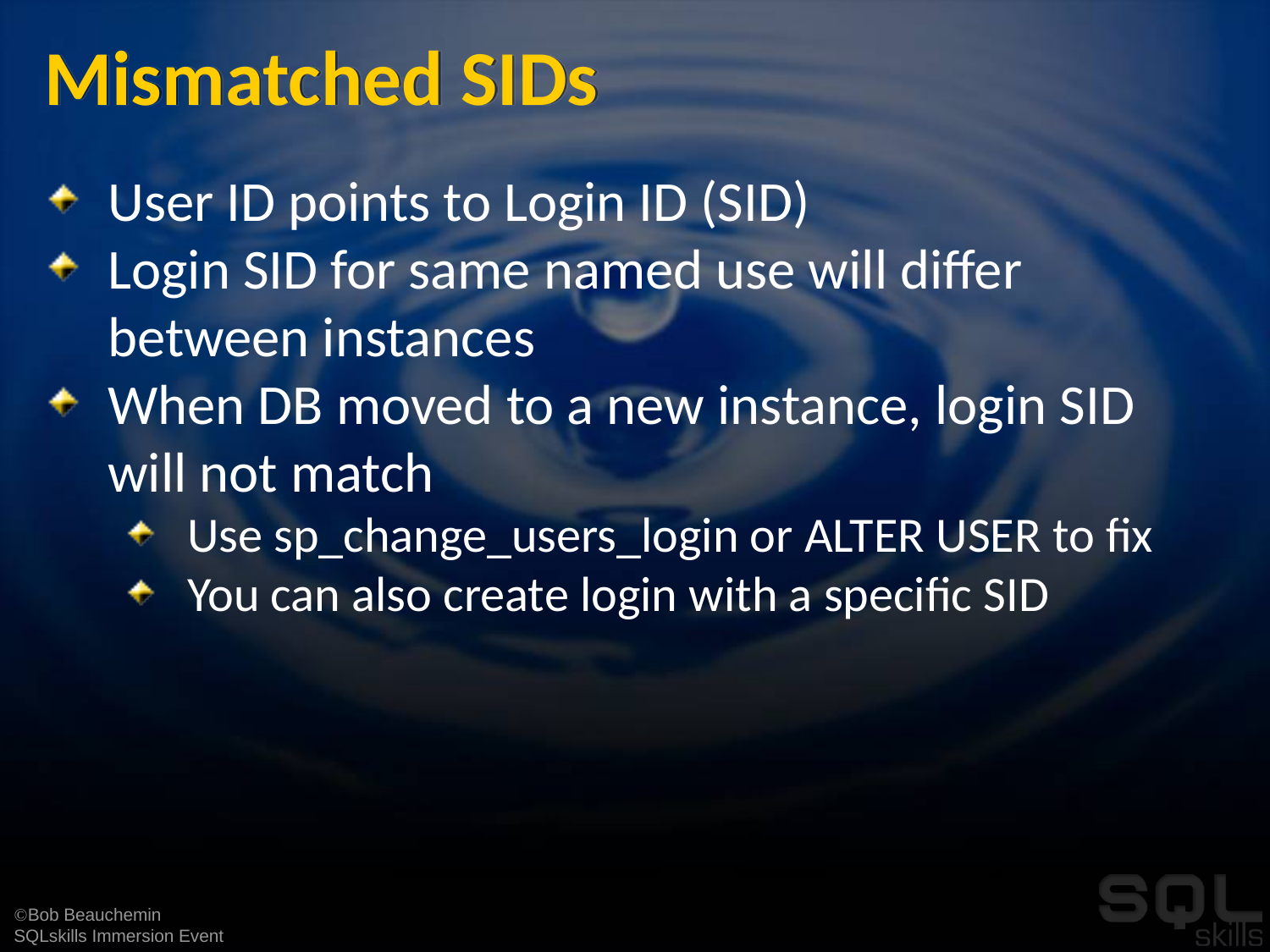

# Mismatched SIDs
User ID points to Login ID (SID)
Login SID for same named use will differ between instances
When DB moved to a new instance, login SID will not match
Use sp_change_users_login or ALTER USER to fix
You can also create login with a specific SID